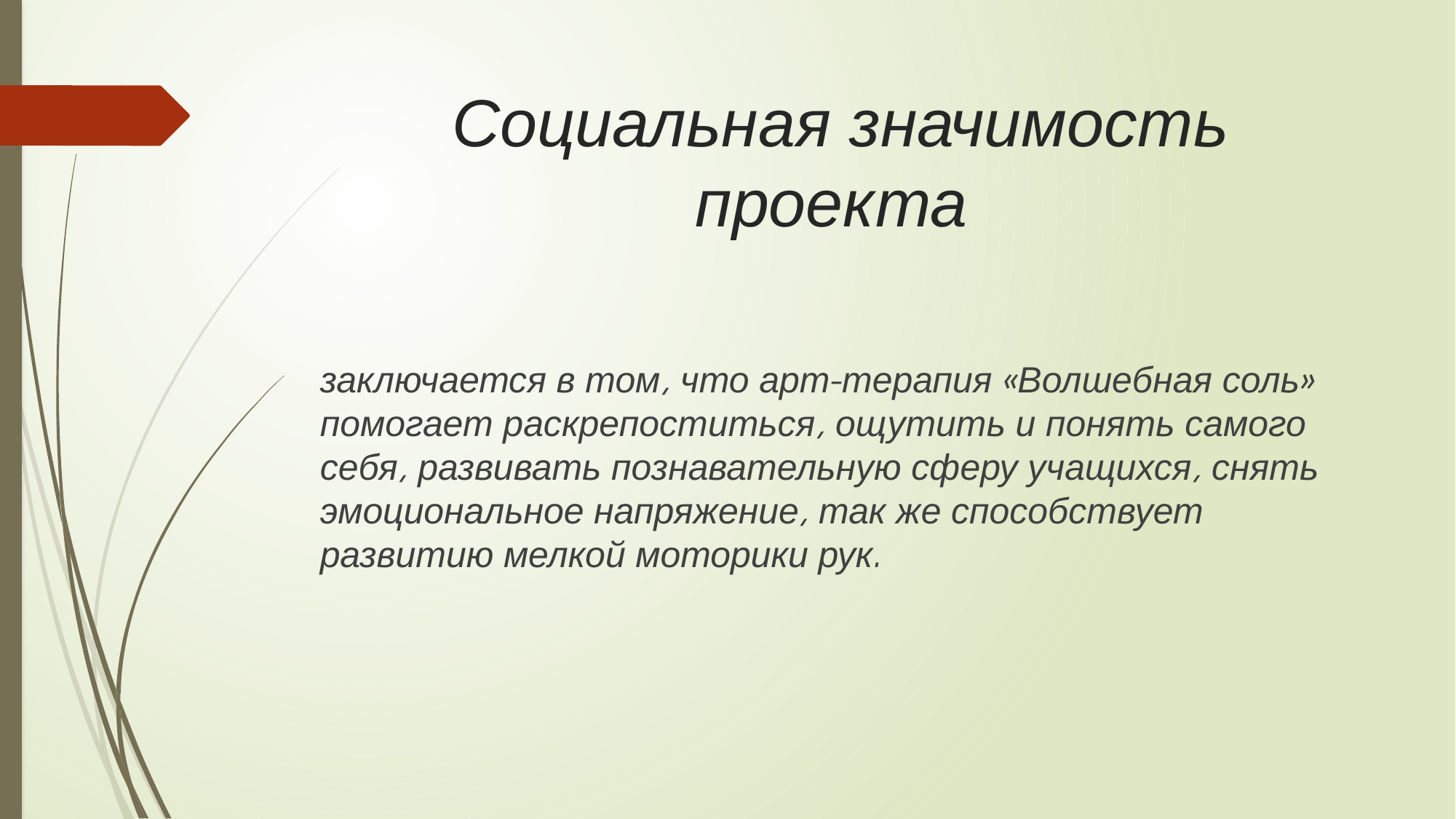

# Социальная значимость проекта

заключается в том, что арт-терапия «Волшебная соль» помогает раскрепоститься, ощутить и понять самого себя, развивать познавательную сферу учащихся, снять эмоциональное напряжение, так же способствует развитию мелкой моторики рук.